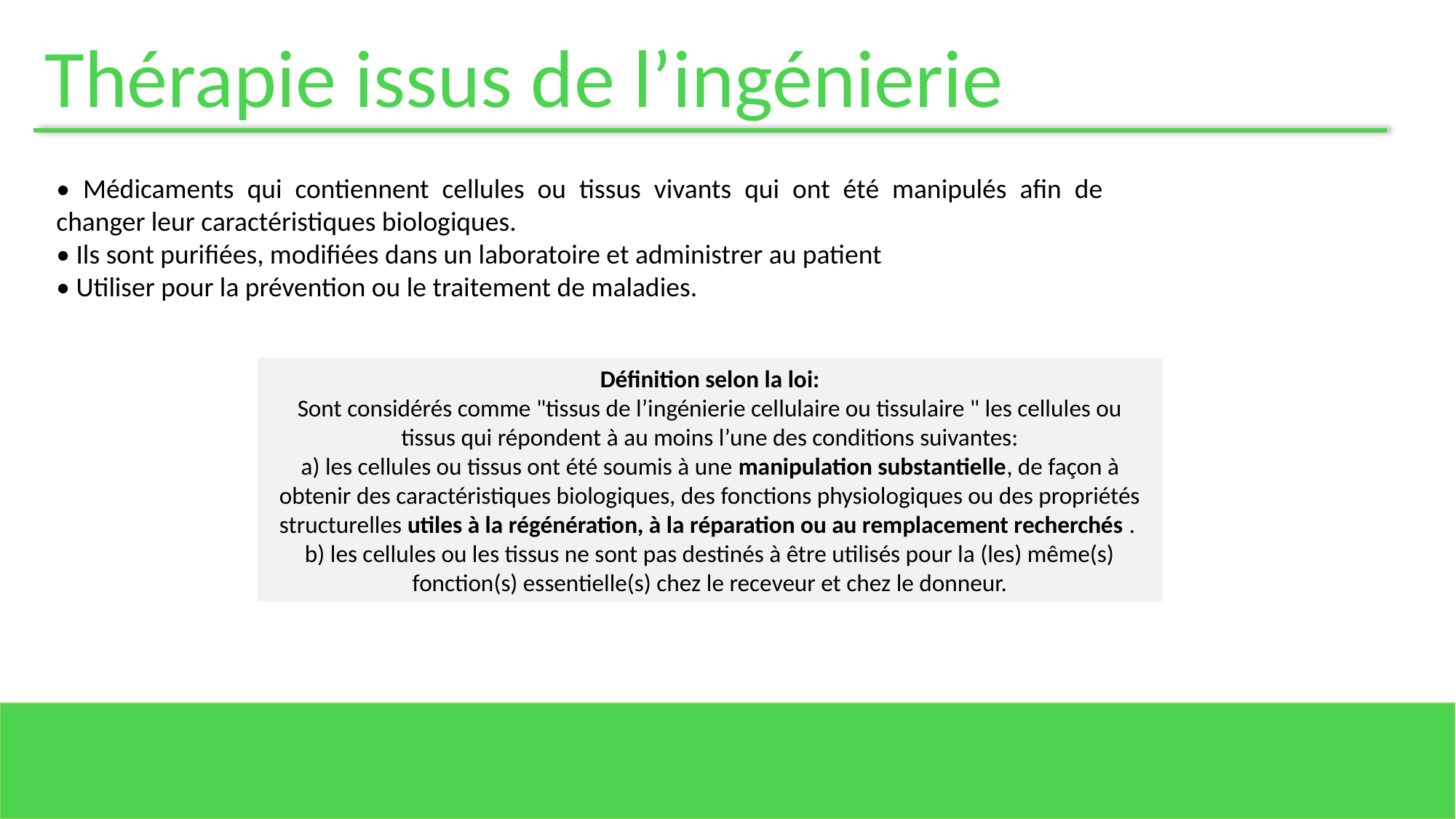

Thérapie issus de l’ingénierie
• Médicaments qui contiennent cellules ou tissus vivants qui ont été manipulés afin de changer leur caractéristiques biologiques.
• Ils sont purifiées, modifiées dans un laboratoire et administrer au patient
• Utiliser pour la prévention ou le traitement de maladies.
Définition selon la loi:
Sont considérés comme "tissus de l’ingénierie cellulaire ou tissulaire " les cellules ou tissus qui répondent à au moins l’une des conditions suivantes:
a) les cellules ou tissus ont été soumis à une manipulation substantielle, de façon à obtenir des caractéristiques biologiques, des fonctions physiologiques ou des propriétés structurelles utiles à la régénération, à la réparation ou au remplacement recherchés .
b) les cellules ou les tissus ne sont pas destinés à être utilisés pour la (les) même(s) fonction(s) essentielle(s) chez le receveur et chez le donneur.